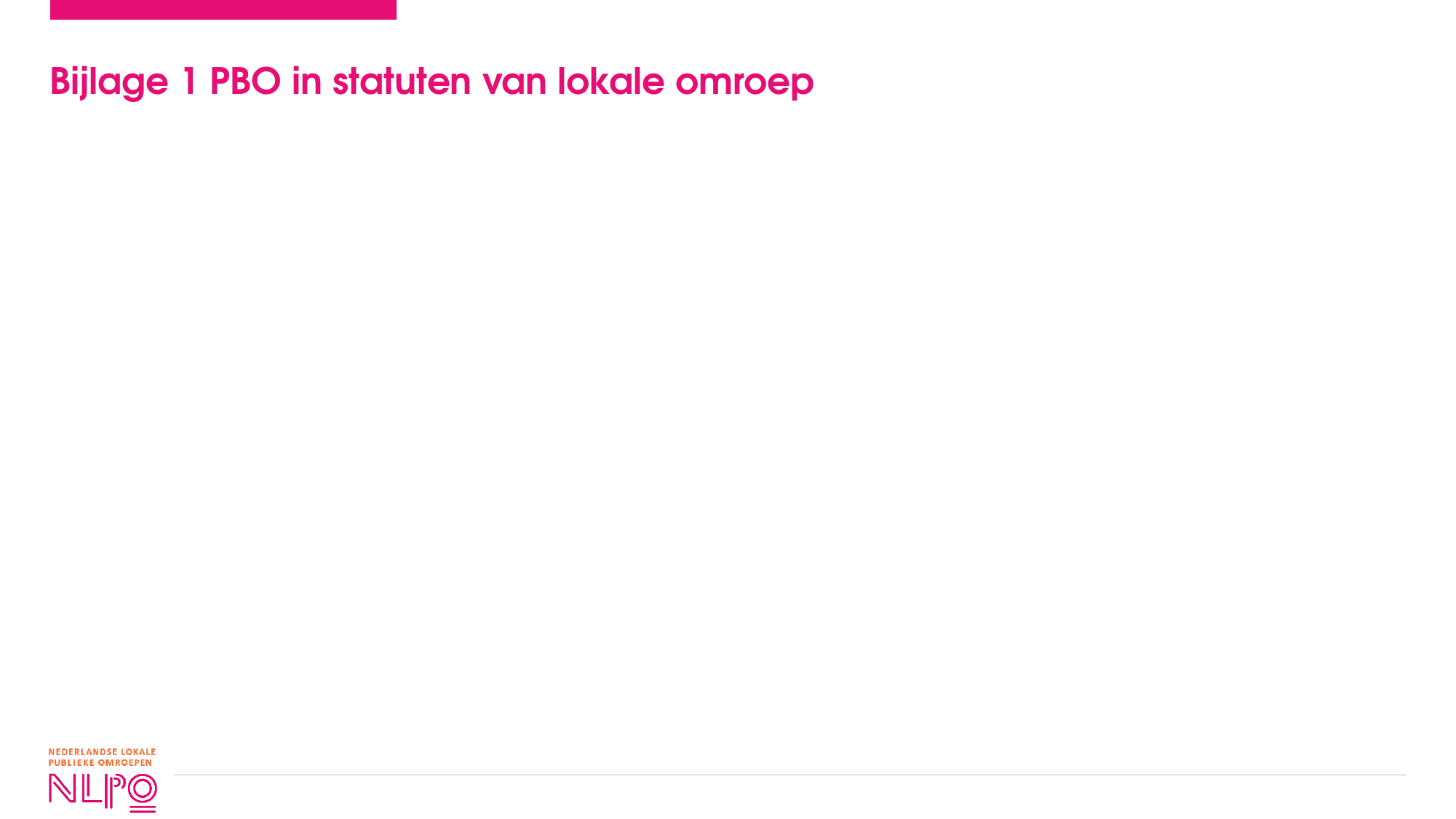

# Bijlage 1 PBO in statuten van lokale omroep